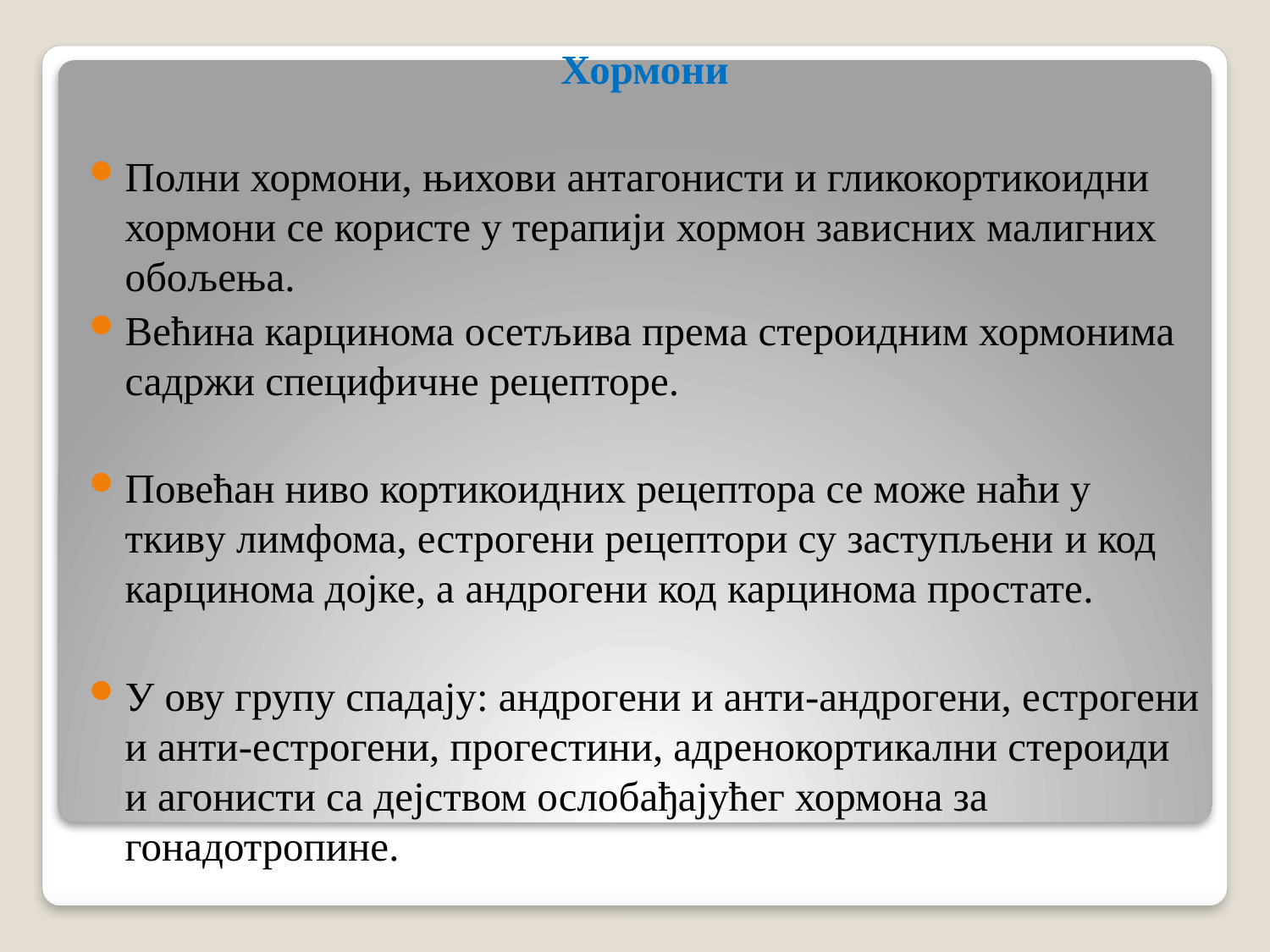

Хормони

Полни хормони, њихови антагонисти и гликокортикоидни хормони се користе у терапији хормон зависних малигних обољења.
Већина карцинома осетљива према стероидним хормонима садржи специфичне рецепторе.

Повећан ниво кортикоидних рецептора се може наћи у ткиву лимфома, естрогени рецептори су заступљени и код карцинома дојке, а андрогени код карцинома простате.

У ову групу спадају: андрогени и анти-андрогени, естрогени и анти-естрогени, прогестини, адренокортикални стероиди и агонисти са дејством ослобађајућег хормона за гонадотропине.